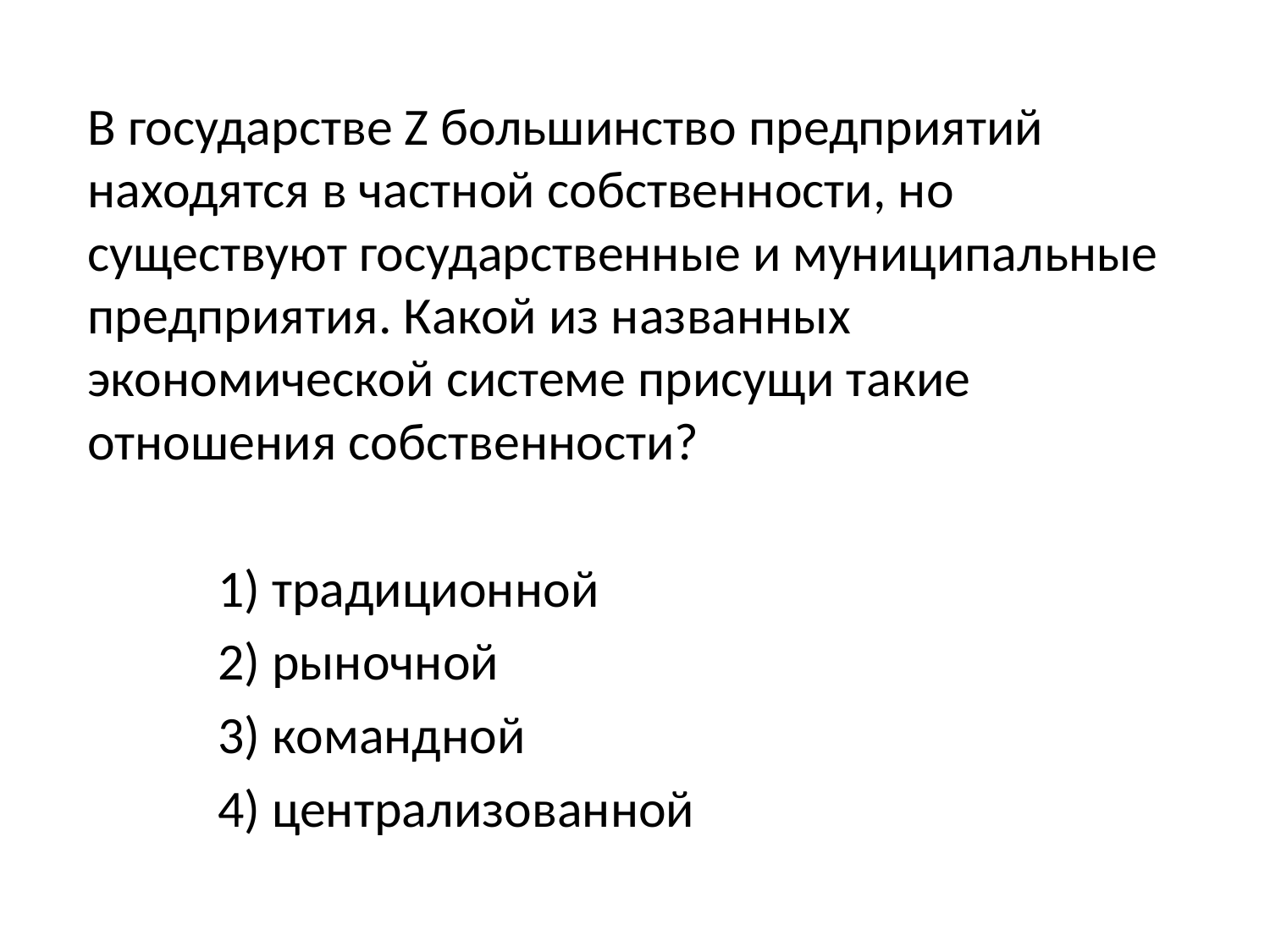

В государстве Z большинство предприятий находятся в частной собственности, но существуют государственные и муниципальные предприятия. Какой из названных экономической системе присущи такие отношения собственности?

  	 1) традиционной
  	 2) рыночной
  	 3) командной
  	 4) централизованной